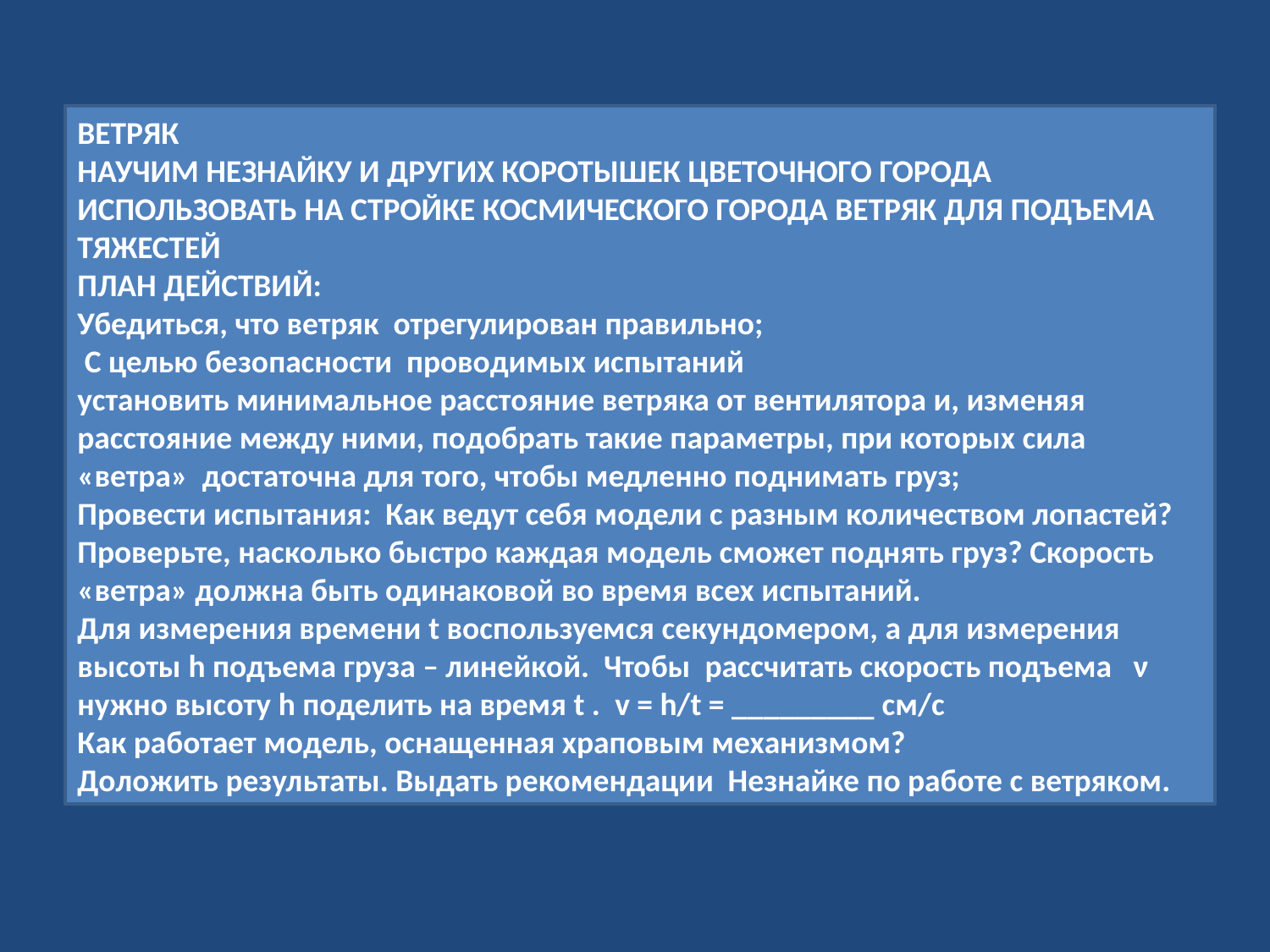

ВЕТРЯК
НАУЧИМ НЕЗНАЙКУ И ДРУГИХ КОРОТЫШЕК ЦВЕТОЧНОГО ГОРОДА ИСПОЛЬЗОВАТЬ НА СТРОЙКЕ КОСМИЧЕСКОГО ГОРОДА ВЕТРЯК ДЛЯ ПОДЪЕМА ТЯЖЕСТЕЙ
ПЛАН ДЕЙСТВИЙ:
Убедиться, что ветряк  отрегулирован правильно;
 С целью безопасности  проводимых испытаний
установить минимальное расстояние ветряка от вентилятора и, изменяя расстояние между ними, подобрать такие параметры, при которых сила «ветра»  достаточна для того, чтобы медленно поднимать груз;
Провести испытания:  Как ведут себя модели с разным количеством лопастей?  Проверьте, насколько быстро каждая модель сможет поднять груз? Скорость «ветра» должна быть одинаковой во время всех испытаний.
Для измерения времени t воспользуемся секундомером, а для измерения высоты h подъема груза – линейкой.  Чтобы  рассчитать скорость подъема   ν  нужно высоту h поделить на время t .  v = h/t = _________ см/с
Как работает модель, оснащенная храповым механизмом?
Доложить результаты. Выдать рекомендации  Незнайке по работе с ветряком.